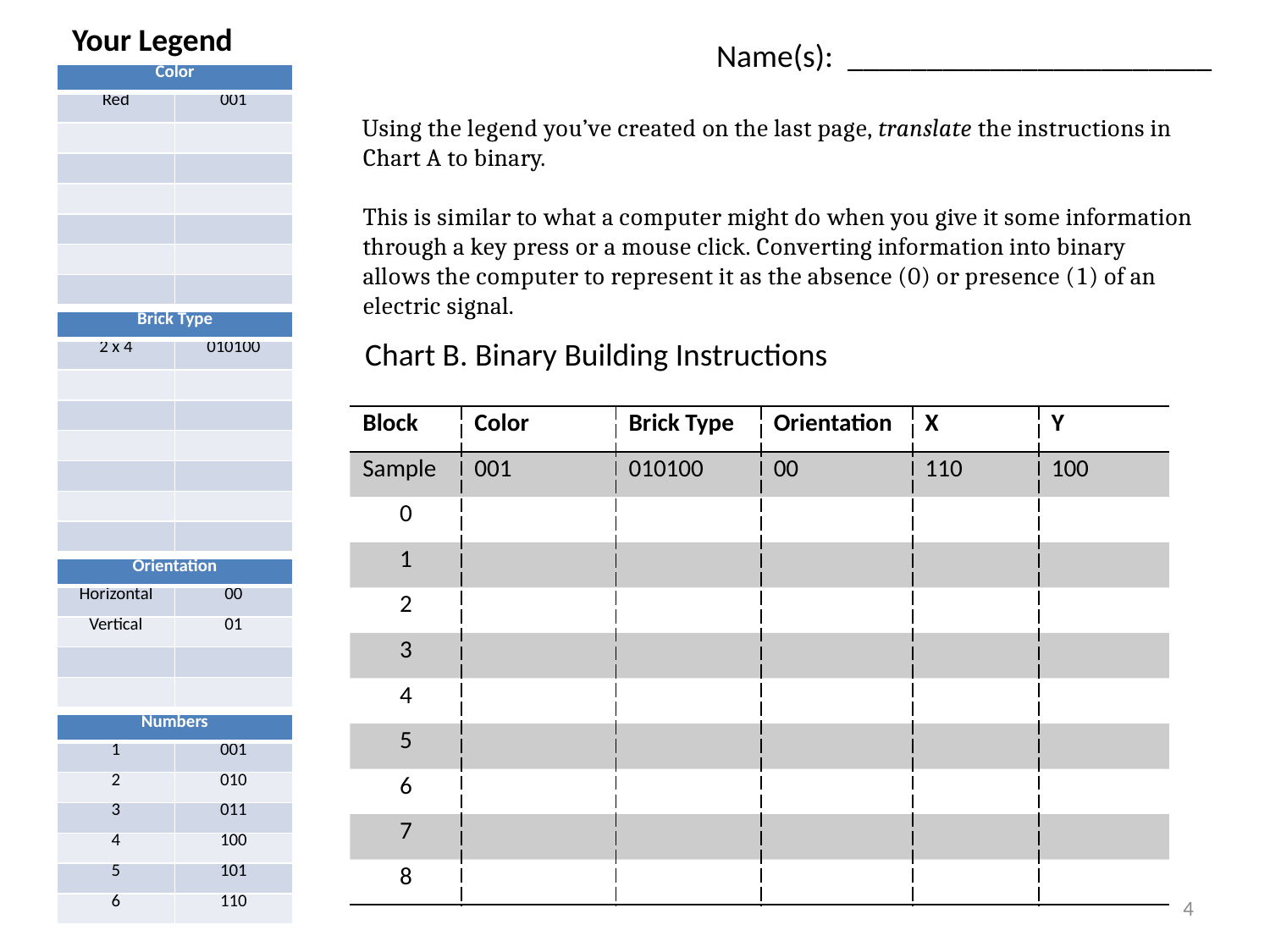

Your Legend
Name(s):  _______________________
| Color |  |
| --- | --- |
| Red | 001 |
|  |  |
|  |  |
|  |  |
|  |  |
|  |  |
|  |  |
Using the legend you’ve created on the last page, translate the instructions in Chart A to binary.

This is similar to what a computer might do when you give it some information through a key press or a mouse click. Converting information into binary allows the computer to represent it as the absence (0) or presence (1) of an electric signal.
| Brick Type |  |
| --- | --- |
| 2 x 4 | 010100 |
|  |  |
|  |  |
|  |  |
|  |  |
|  |  |
|  |  |
Chart B. Binary Building Instructions
| Block | Color | Brick Type | Orientation | X | Y |
| --- | --- | --- | --- | --- | --- |
| Sample | 001 | 010100 | 00 | 110 | 100 |
| 0 |  |  |  |  |  |
| 1 |  |  |  |  |  |
| 2 |  |  |  |  |  |
| 3 |  |  |  |  |  |
| 4 |  |  |  |  |  |
| 5 |  |  |  |  |  |
| 6 |  |  |  |  |  |
| 7 |  |  |  |  |  |
| 8 |  |  |  |  |  |
| Orientation |  |
| --- | --- |
| Horizontal | 00 |
| Vertical | 01 |
|  |  |
|  |  |
| Numbers |  |
| --- | --- |
| 1 | 001 |
| 2 | 010 |
| 3 | 011 |
| 4 | 100 |
| 5 | 101 |
| 6 | 110 |
4